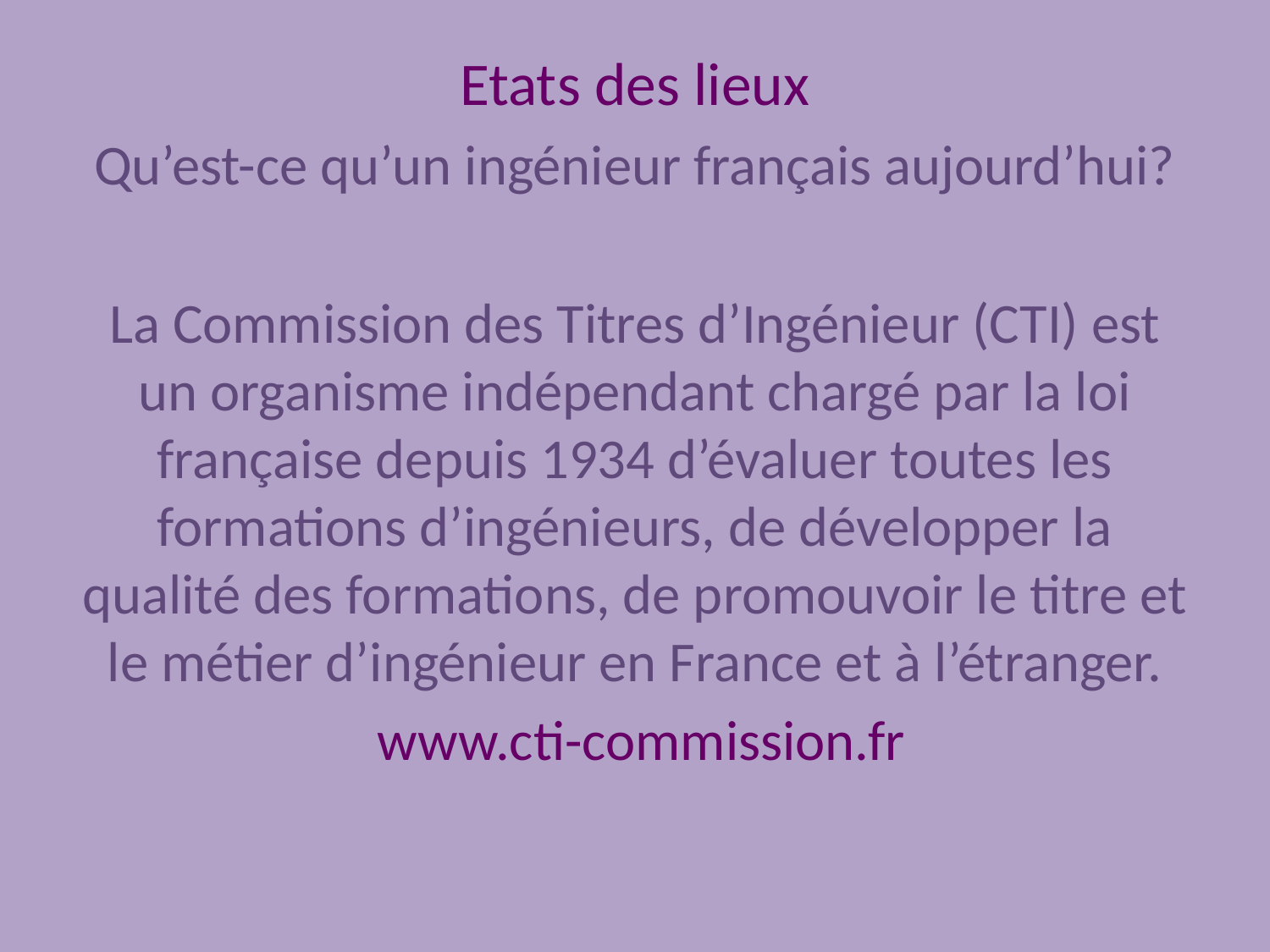

# Etats des lieux
Qu’est-ce qu’un ingénieur français aujourd’hui?

La Commission des Titres d’Ingénieur (CTI) est un organisme indépendant chargé par la loi française depuis 1934 d’évaluer toutes les formations d’ingénieurs, de développer la qualité des formations, de promouvoir le titre et le métier d’ingénieur en France et à l’étranger.
 www.cti-commission.fr